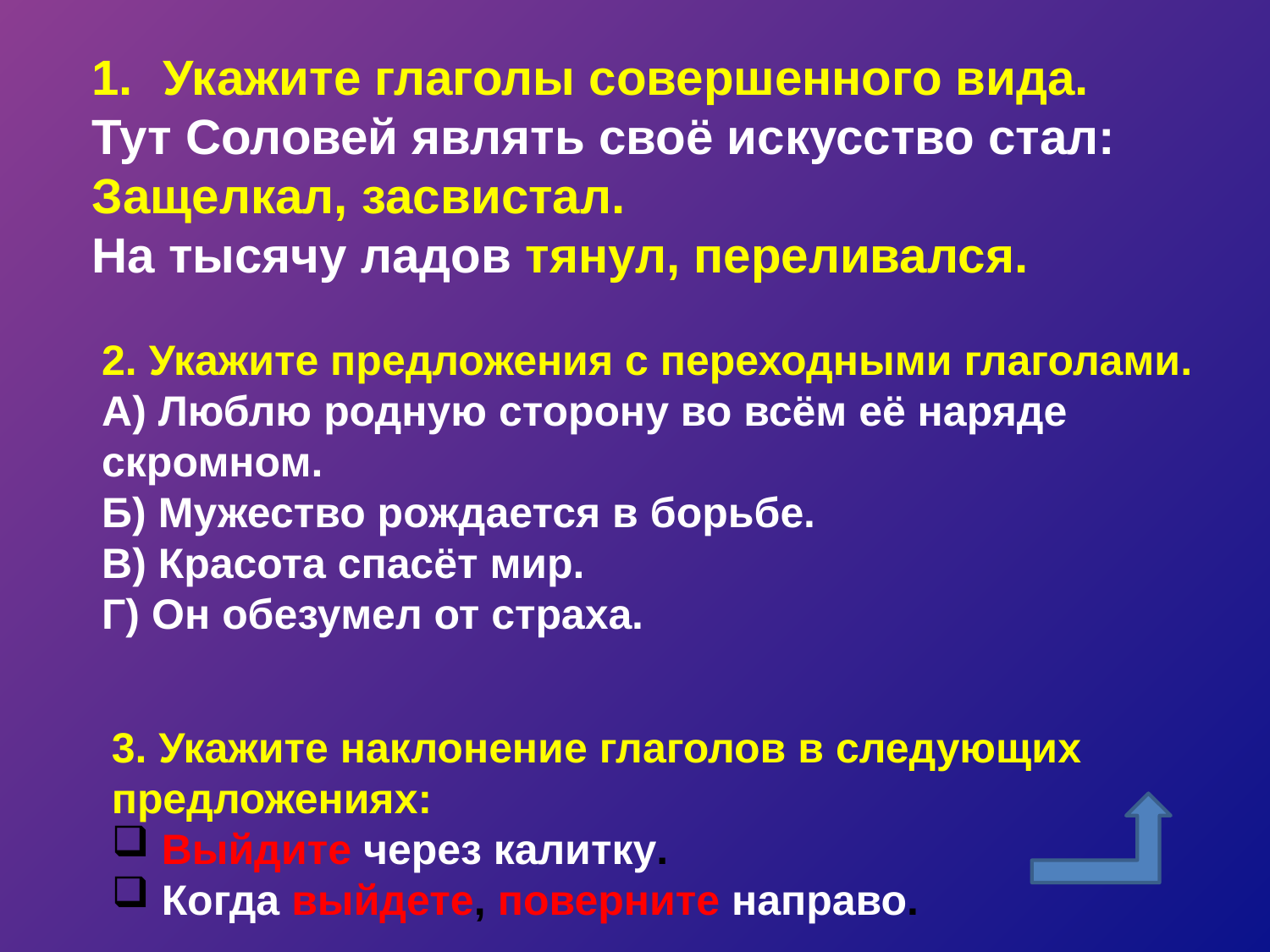

Укажите глаголы совершенного вида.
Тут Соловей являть своё искусство стал:
Защелкал, засвистал.
На тысячу ладов тянул, переливался.

2. Укажите предложения с переходными глаголами.
А) Люблю родную сторону во всём её наряде скромном.
Б) Мужество рождается в борьбе.
В) Красота спасёт мир.
Г) Он обезумел от страха.

3. Укажите наклонение глаголов в следующих предложениях:
 Выйдите через калитку.
 Когда выйдете, поверните направо.